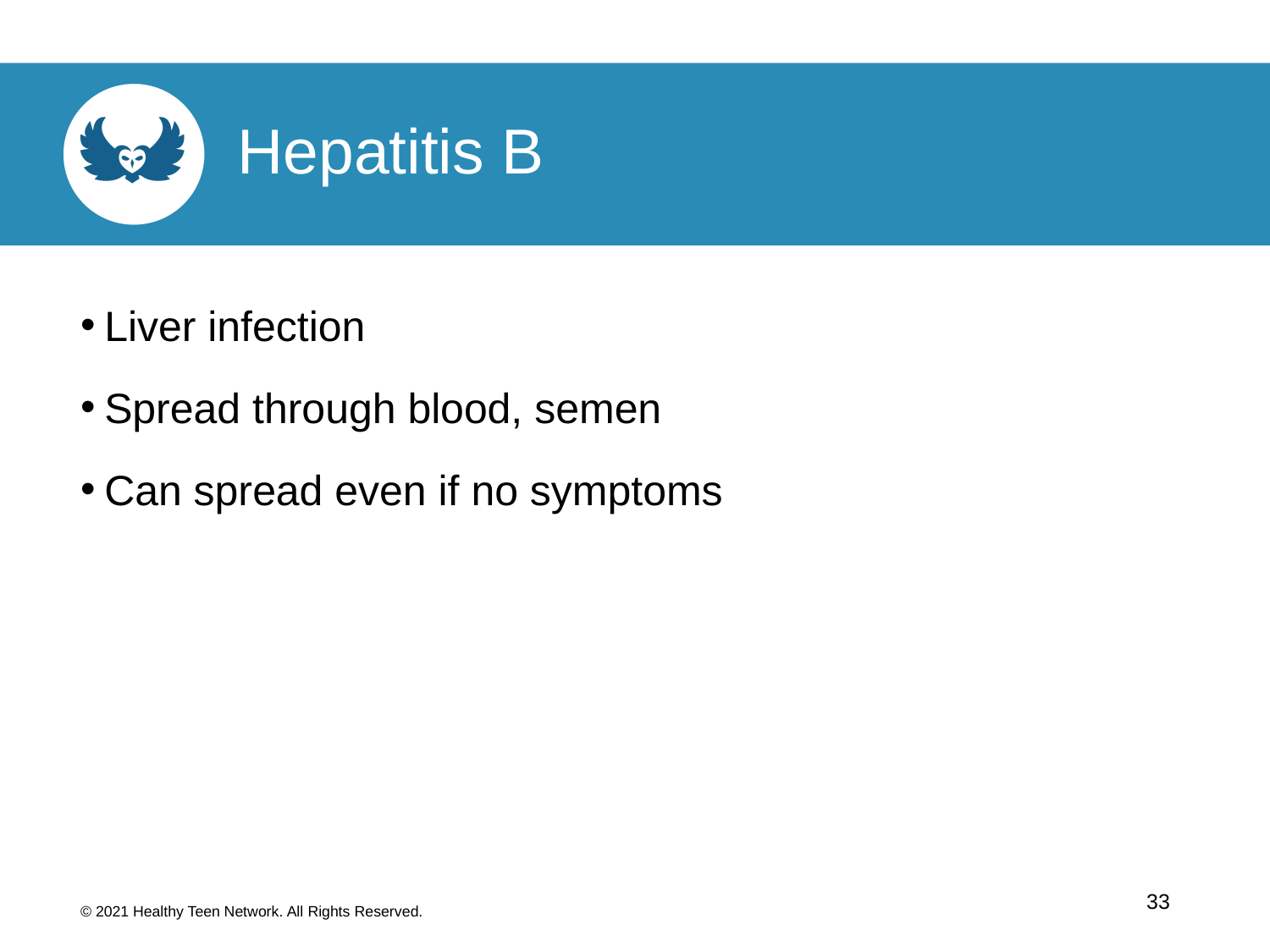

Hepatitis B
Liver infection
Spread through blood, semen
Can spread even if no symptoms